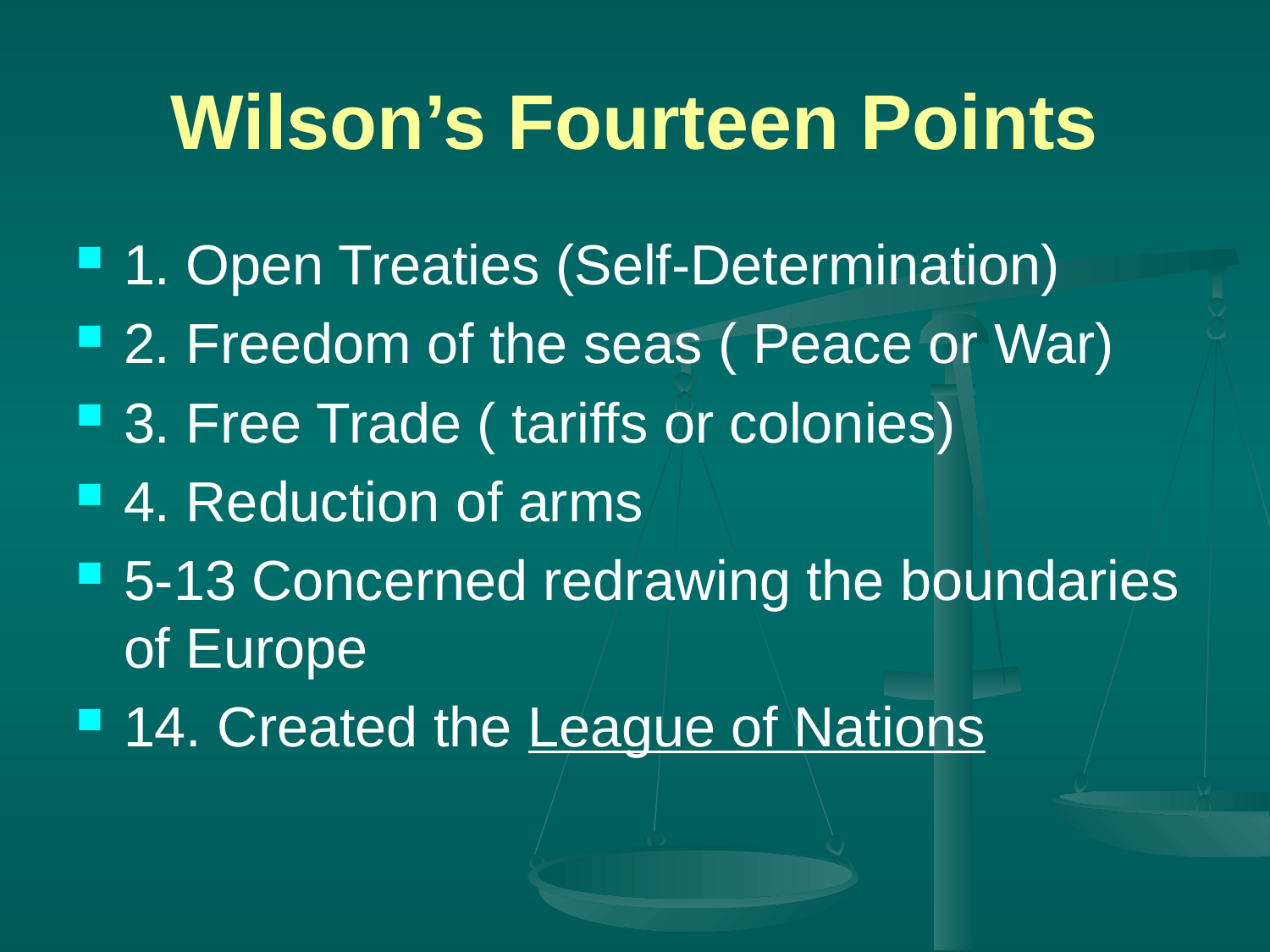

# Wilson’s Fourteen Points
1. Open Treaties (Self-Determination)
2. Freedom of the seas ( Peace or War)
3. Free Trade ( tariffs or colonies)
4. Reduction of arms
5-13 Concerned redrawing the boundaries of Europe
14. Created the League of Nations